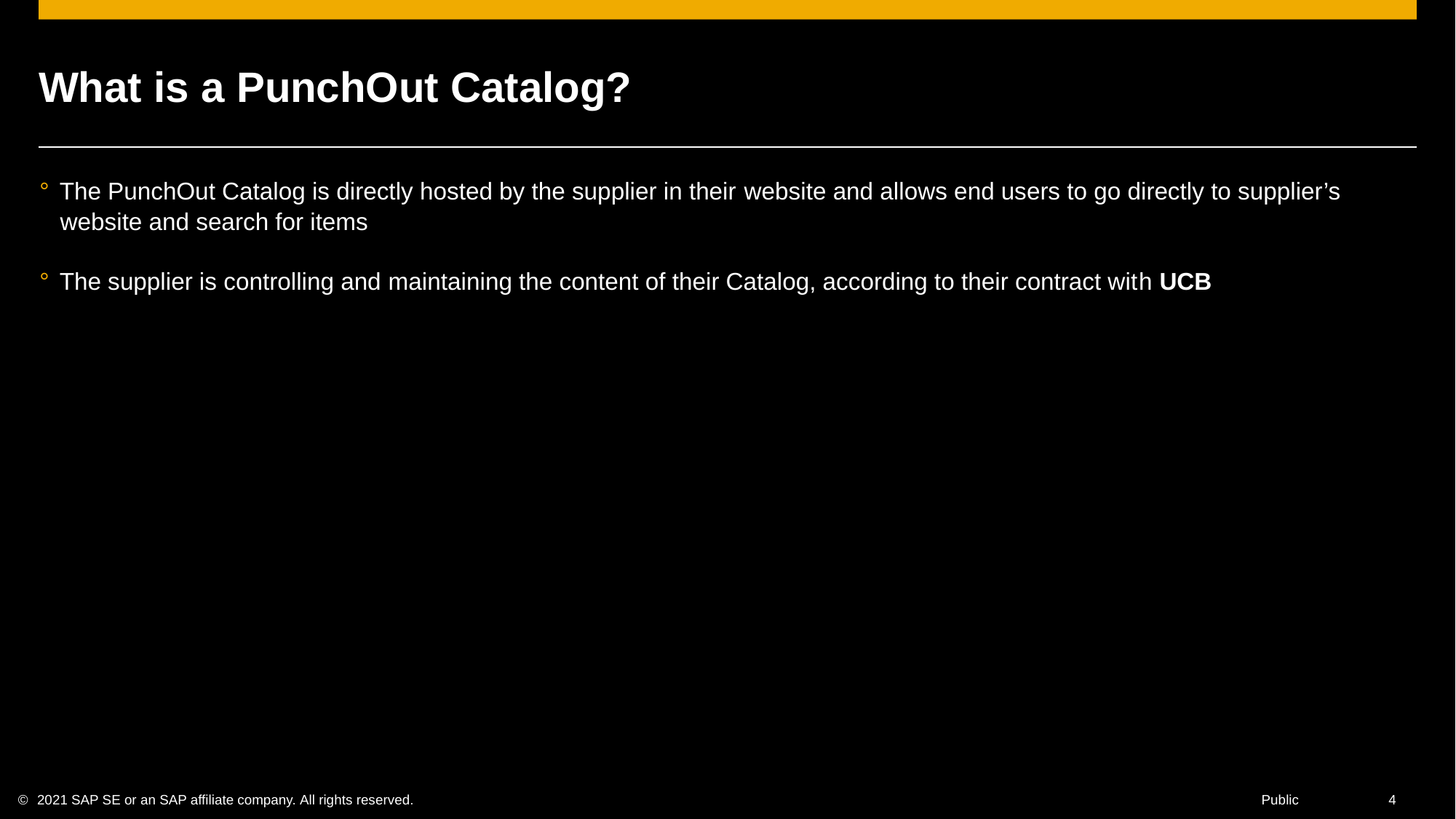

What is a PunchOut Catalog?

°The PunchOut Catalog is directly hosted by the supplier in their website and allows end users to go directly to supplier’s
website and search for items
°The supplier is controlling and maintaining the content of their Catalog, according to their contract withUCB
©	2021 SAP SE or an SAP affiliate company. All rights reserved.	Public	4